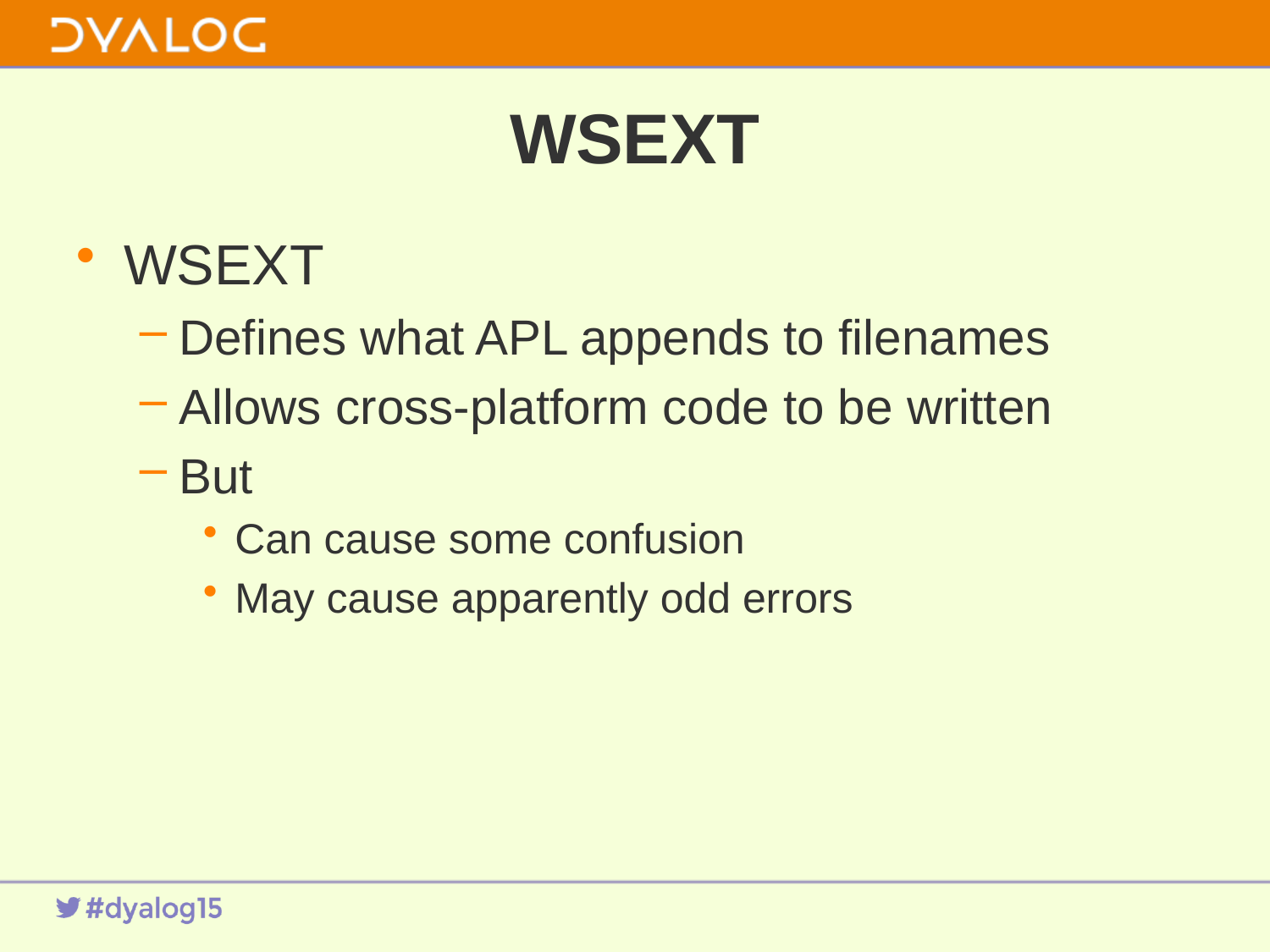

# WSEXT
WSEXT
Defines what APL appends to filenames
Allows cross-platform code to be written
But
Can cause some confusion
May cause apparently odd errors